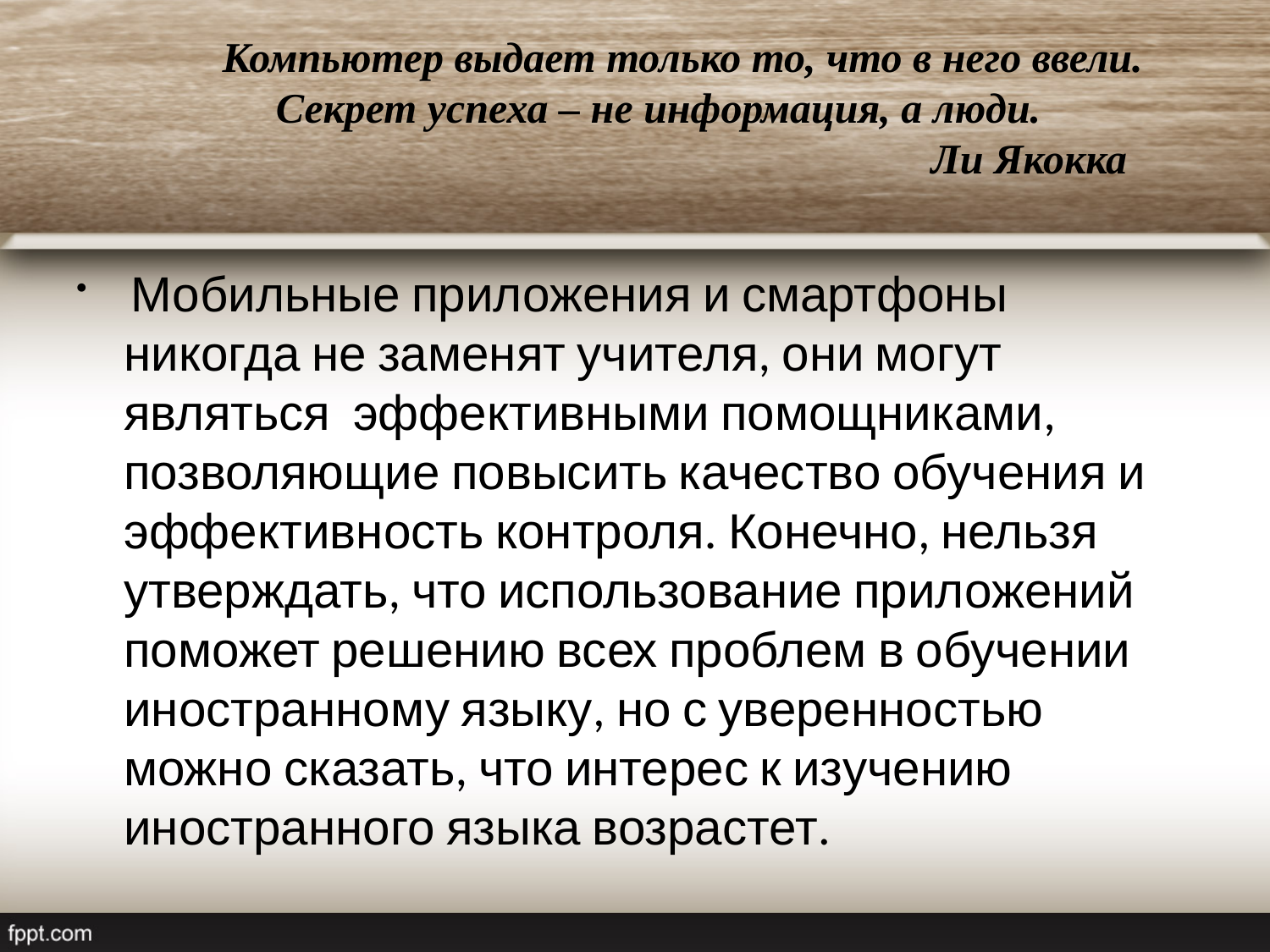

# Компьютер выдает только то, что в него ввели. Секрет успеха – не информация, а люди. Ли Якокка
 Мобильные приложения и смартфоны никогда не заменят учителя, они могут являться  эффективными помощниками, позволяющие повысить качество обучения и эффективность контроля. Конечно, нельзя утверждать, что использование приложений поможет решению всех проблем в обучении иностранному языку, но с уверенностью можно сказать, что интерес к изучению иностранного языка возрастет.